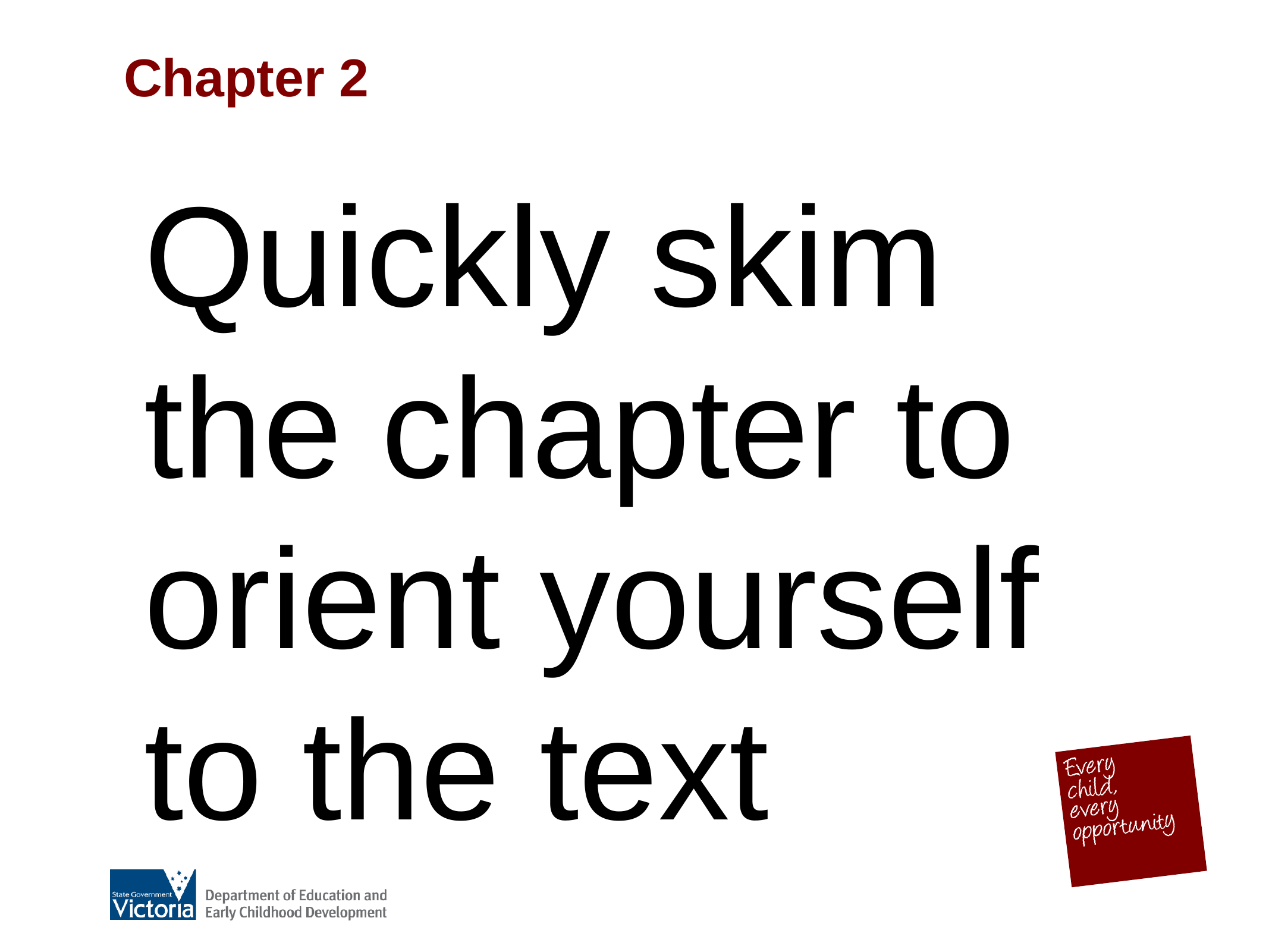

# Chapter 2
Quickly skim the chapter to orient yourself to the text